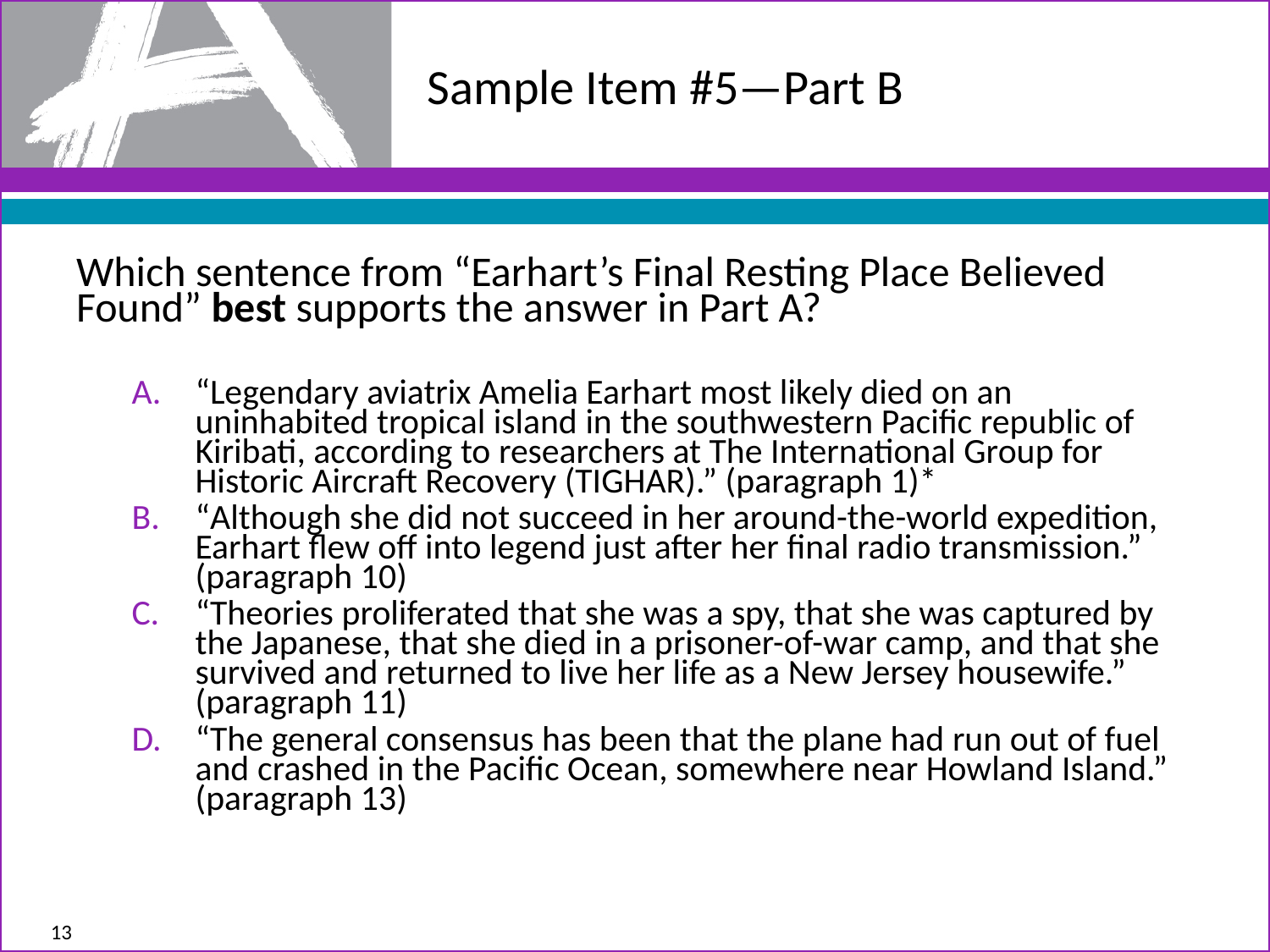

# Sample Item #5—Part B

Which sentence from “Earhart’s Final Resting Place Believed Found” best supports the answer in Part A?

“Legendary aviatrix Amelia Earhart most likely died on an uninhabited tropical island in the southwestern Pacific republic of Kiribati, according to researchers at The International Group for Historic Aircraft Recovery (TIGHAR).” (paragraph 1)*
“Although she did not succeed in her around-the-world expedition, Earhart flew off into legend just after her final radio transmission.” (paragraph 10)
“Theories proliferated that she was a spy, that she was captured by the Japanese, that she died in a prisoner-of-war camp, and that she survived and returned to live her life as a New Jersey housewife.” (paragraph 11)
“The general consensus has been that the plane had run out of fuel and crashed in the Pacific Ocean, somewhere near Howland Island.” (paragraph 13)

13